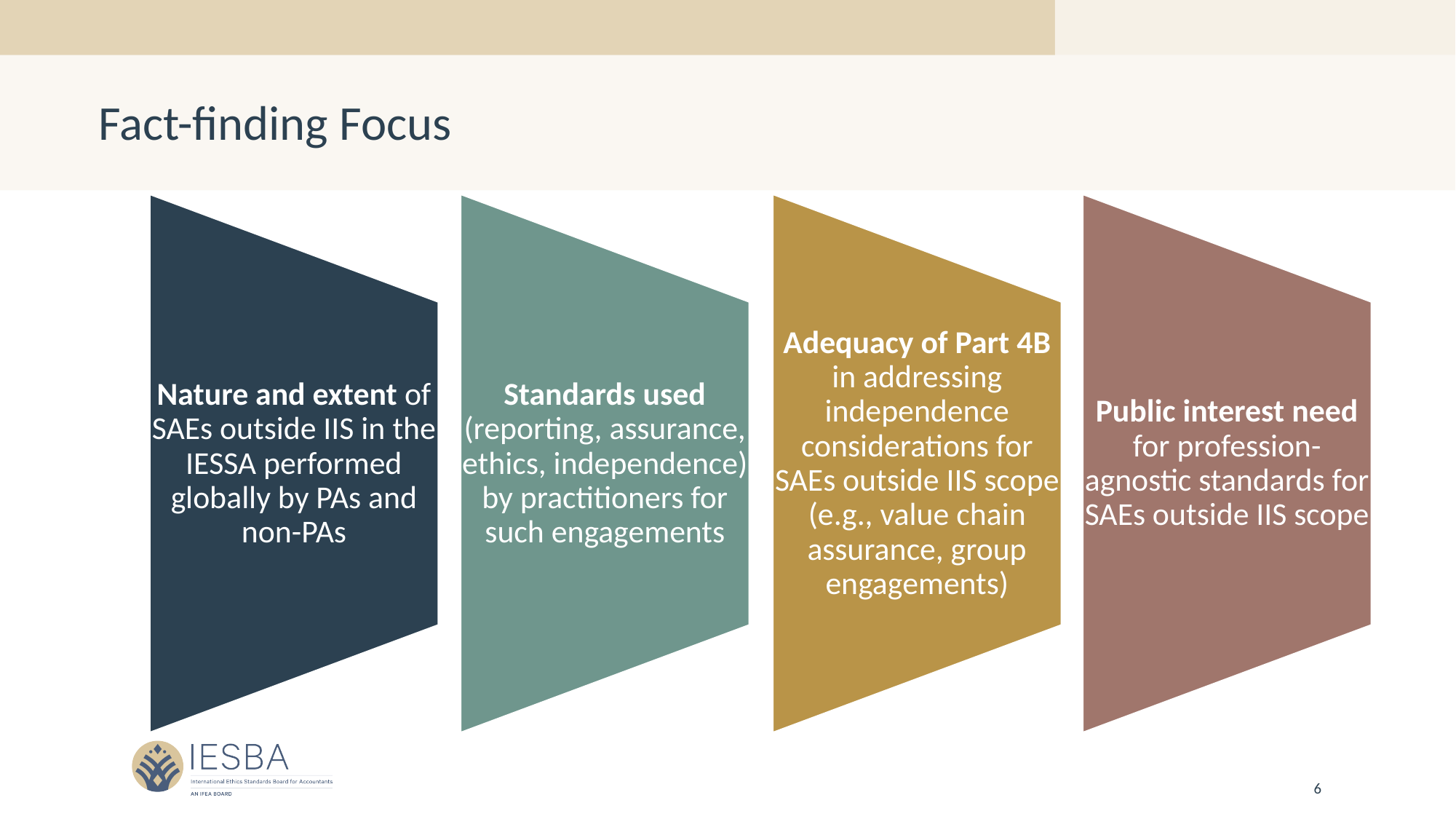

# Fact-finding Focus
Nature and extent of SAEs outside IIS in the IESSA performed globally by PAs and non-PAs
Standards used (reporting, assurance, ethics, independence) by practitioners for such engagements
Adequacy of Part 4B in addressing independence considerations for SAEs outside IIS scope (e.g., value chain assurance, group engagements)
Public interest need for profession-agnostic standards for SAEs outside IIS scope
6